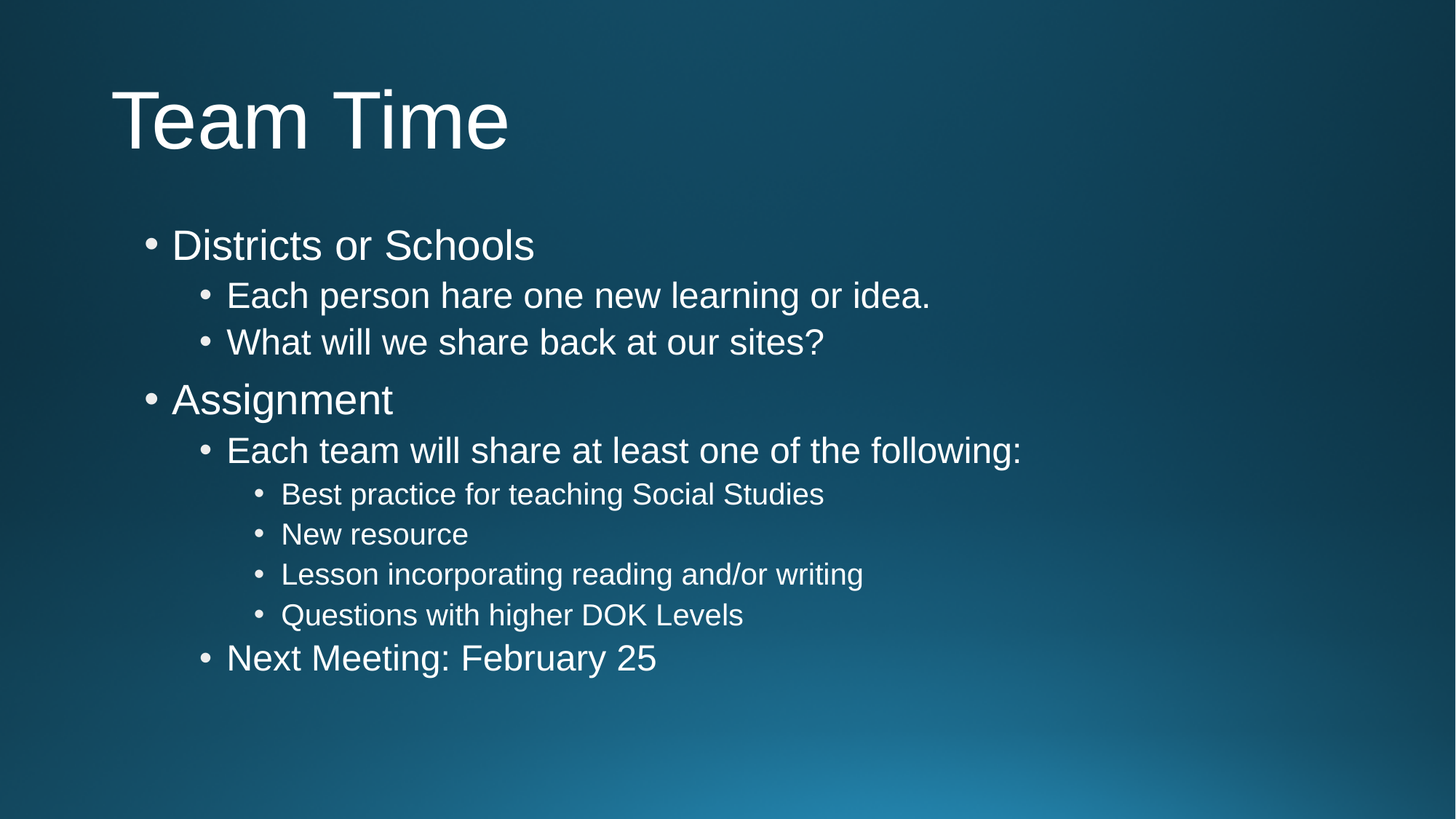

# Team Time
Districts or Schools
Each person hare one new learning or idea.
What will we share back at our sites?
Assignment
Each team will share at least one of the following:
Best practice for teaching Social Studies
New resource
Lesson incorporating reading and/or writing
Questions with higher DOK Levels
Next Meeting: February 25